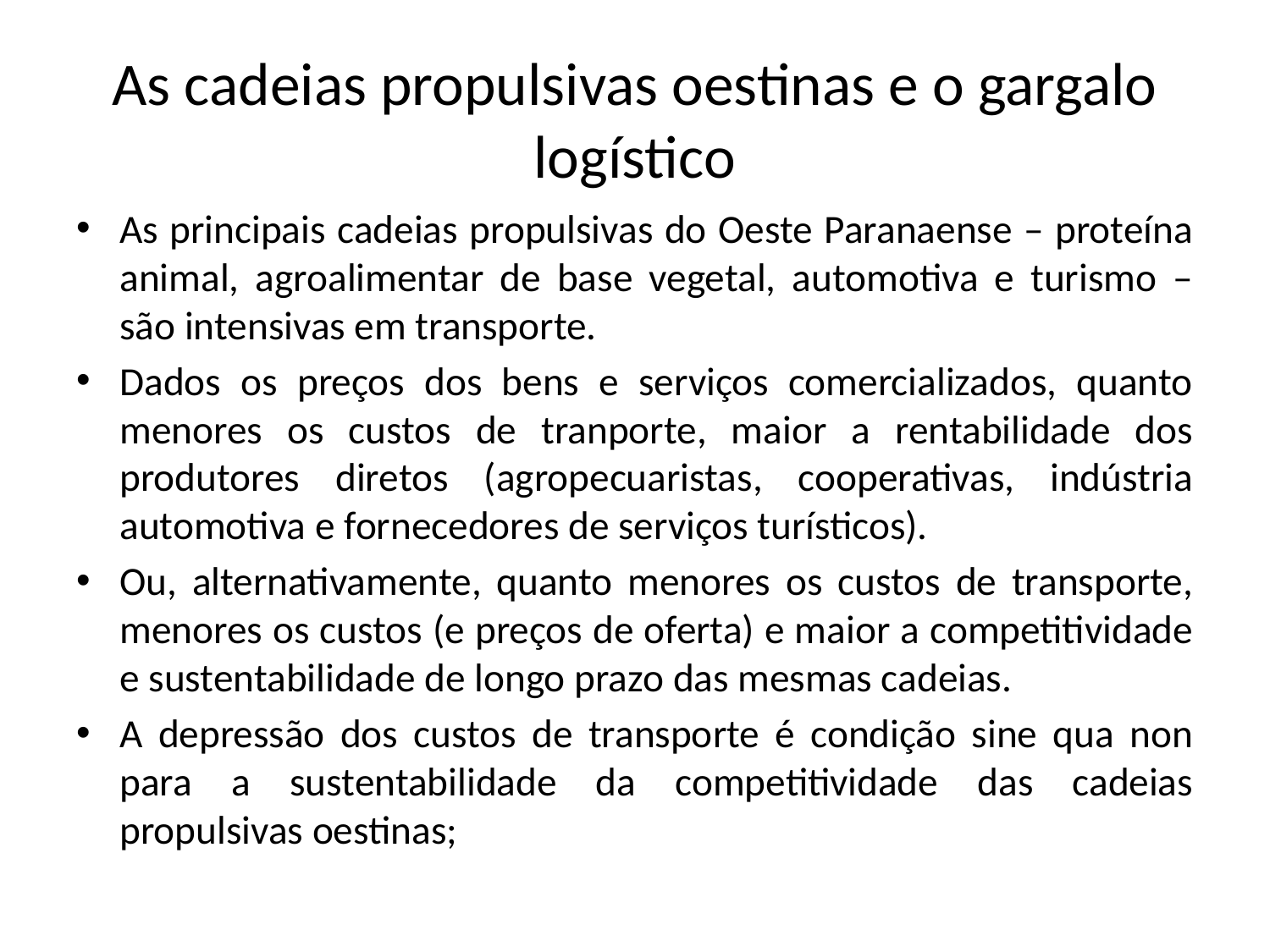

# As cadeias propulsivas oestinas e o gargalo logístico
As principais cadeias propulsivas do Oeste Paranaense – proteína animal, agroalimentar de base vegetal, automotiva e turismo – são intensivas em transporte.
Dados os preços dos bens e serviços comercializados, quanto menores os custos de tranporte, maior a rentabilidade dos produtores diretos (agropecuaristas, cooperativas, indústria automotiva e fornecedores de serviços turísticos).
Ou, alternativamente, quanto menores os custos de transporte, menores os custos (e preços de oferta) e maior a competitividade e sustentabilidade de longo prazo das mesmas cadeias.
A depressão dos custos de transporte é condição sine qua non para a sustentabilidade da competitividade das cadeias propulsivas oestinas;